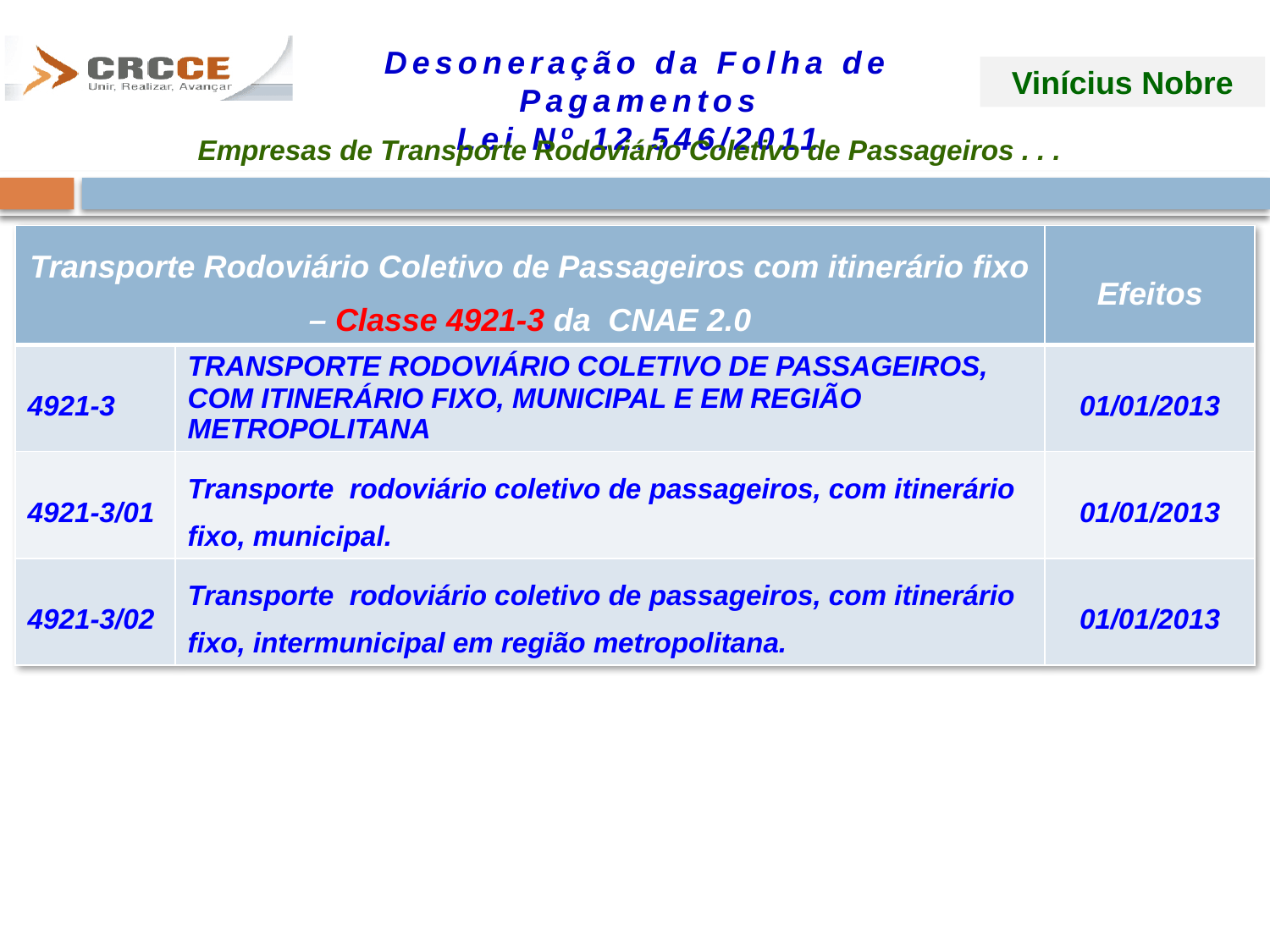

Empresas de Transporte Rodoviário Coletivo de Passageiros . . .
| Transporte Rodoviário Coletivo de Passageiros com itinerário fixo – Classe 4921-3 da CNAE 2.0 |  | Efeitos |
| --- | --- | --- |
| 4921-3 | TRANSPORTE RODOVIÁRIO COLETIVO DE PASSAGEIROS, COM ITINERÁRIO FIXO, MUNICIPAL E EM REGIÃO METROPOLITANA | 01/01/2013 |
| 4921-3/01 | Transporte rodoviário coletivo de passageiros, com itinerário fixo, municipal. | 01/01/2013 |
| 4921-3/02 | Transporte rodoviário coletivo de passageiros, com itinerário fixo, intermunicipal em região metropolitana. | 01/01/2013 |